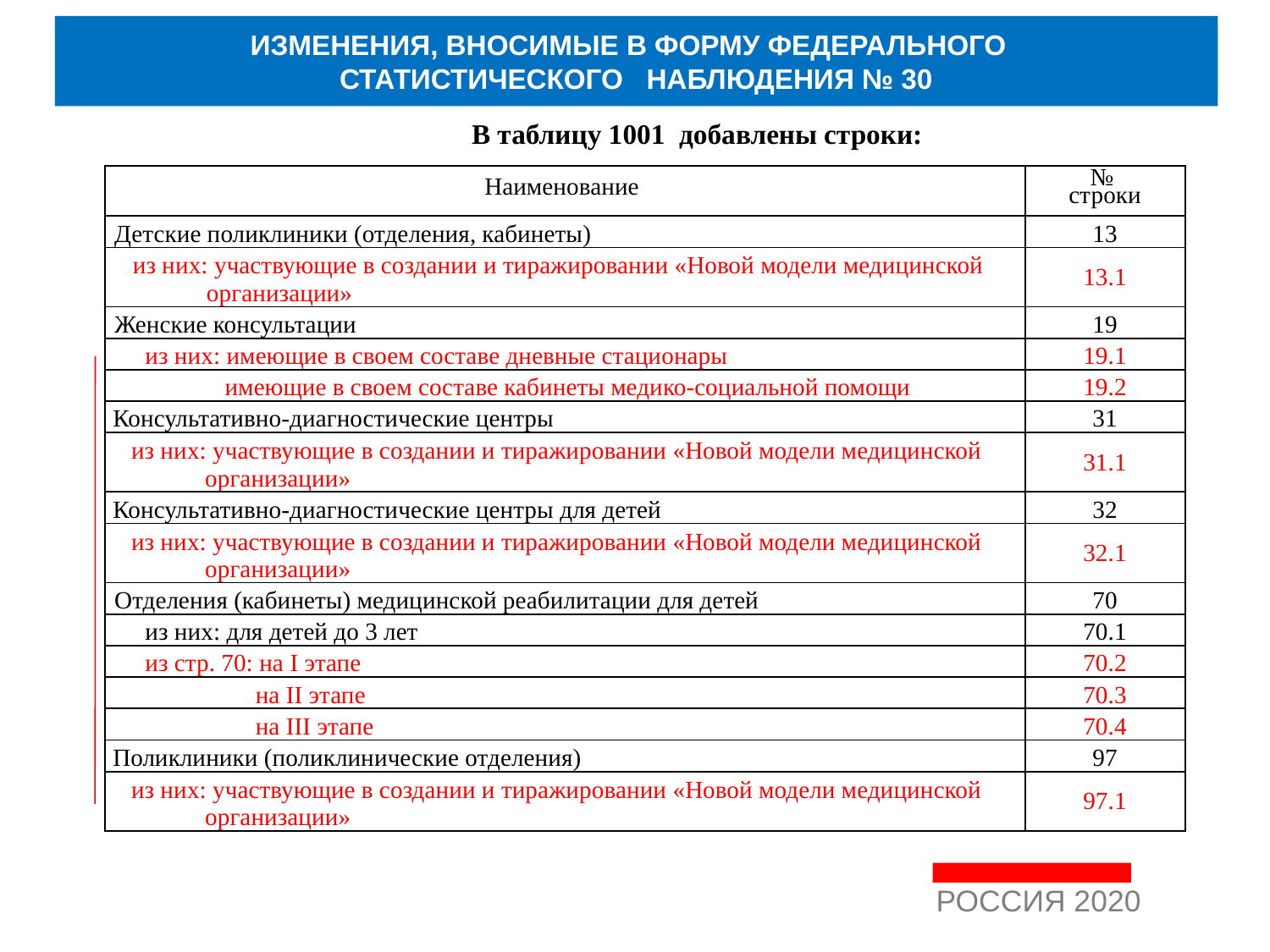

ИЗМЕНЕНИЯ, ВНОСИМЫЕ В ФОРМУ ФЕДЕРАЛЬНОГО
СТАТИСТИЧЕСКОГО   НАБЛЮДЕНИЯ № 30

В таблицу 1001  добавлены строки:

| Наименование | № строки |
| --- | --- |
| Детские поликлиники (отделения, кабинеты) | 13 |
| из них: участвующие в создании и тиражировании «Новой модели медицинской организации» | 13.1 |
| Женские консультации | 19 |
| из них: имеющие в своем составе дневные стационары | 19.1 |
| имеющие в своем составе кабинеты медико-социальной помощи | 19.2 |
| Консультативно-диагностические центры | 31 |
| из них: участвующие в создании и тиражировании «Новой модели медицинской организации» | 31.1 |
| Консультативно-диагностические центры для детей | 32 |
| из них: участвующие в создании и тиражировании «Новой модели медицинской организации» | 32.1 |
| Отделения (кабинеты) медицинской реабилитации для детей | 70 |
| из них: для детей до 3 лет | 70.1 |
| из стр. 70: на I этапе | 70.2 |
| на II этапе | 70.3 |
| на III этапе | 70.4 |
| Поликлиники (поликлинические отделения) | 97 |
| из них: участвующие в создании и тиражировании «Новой модели медицинской организации» | 97.1 |

РОССИЯ 2020